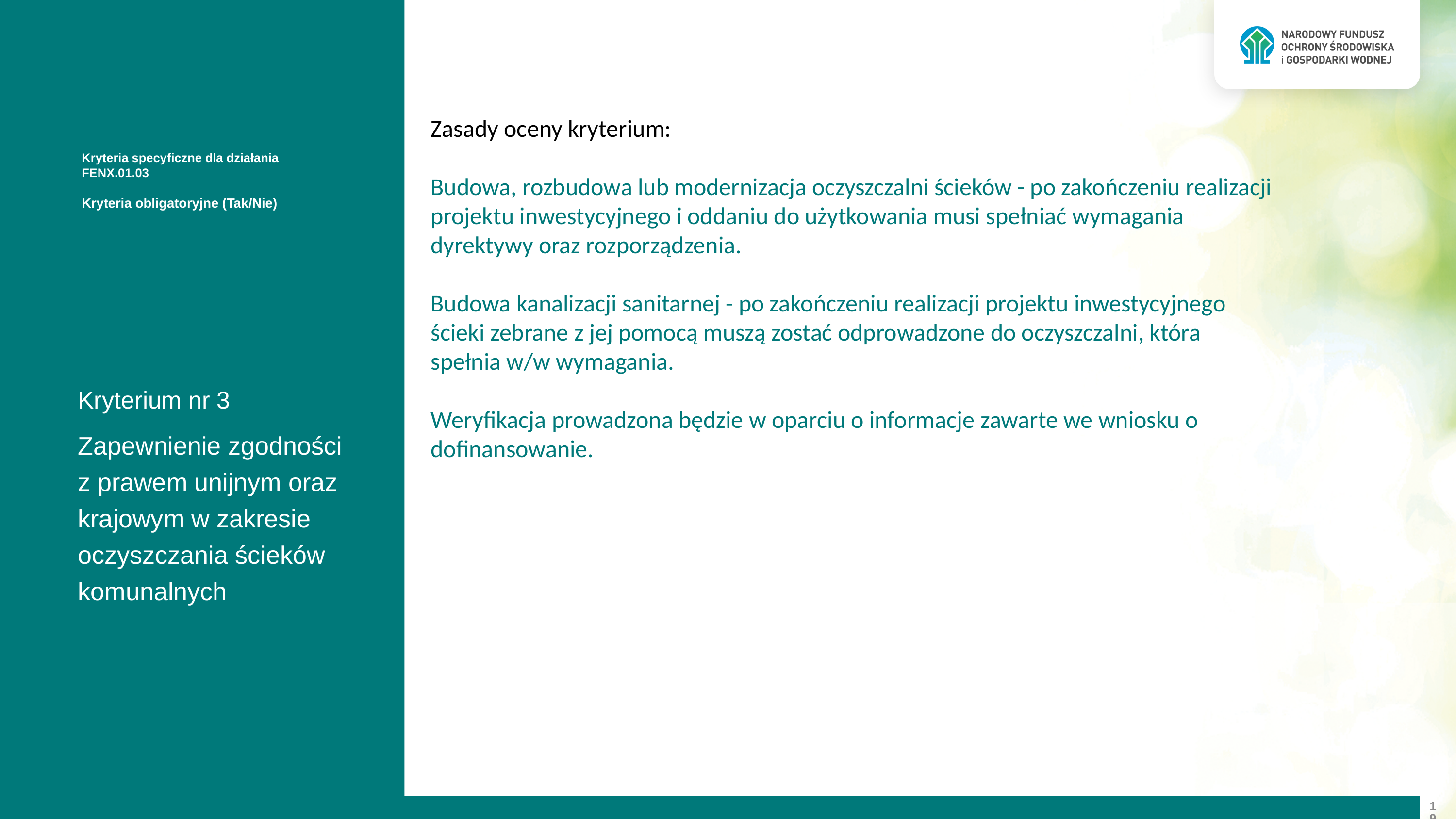

Zasady oceny kryterium:

Budowa, rozbudowa lub modernizacja oczyszczalni ścieków - po zakończeniu realizacji projektu inwestycyjnego i oddaniu do użytkowania musi spełniać wymagania dyrektywy oraz rozporządzenia.

Budowa kanalizacji sanitarnej - po zakończeniu realizacji projektu inwestycyjnego ścieki zebrane z jej pomocą muszą zostać odprowadzone do oczyszczalni, która spełnia w/w wymagania.

Weryfikacja prowadzona będzie w oparciu o informacje zawarte we wniosku o dofinansowanie.

Kryteria specyficzne dla działania FENX.01.03
Kryteria obligatoryjne (Tak/Nie)
Kryterium nr 3
Zapewnienie zgodności z prawem unijnym oraz krajowym w zakresie oczyszczania ścieków komunalnych
19